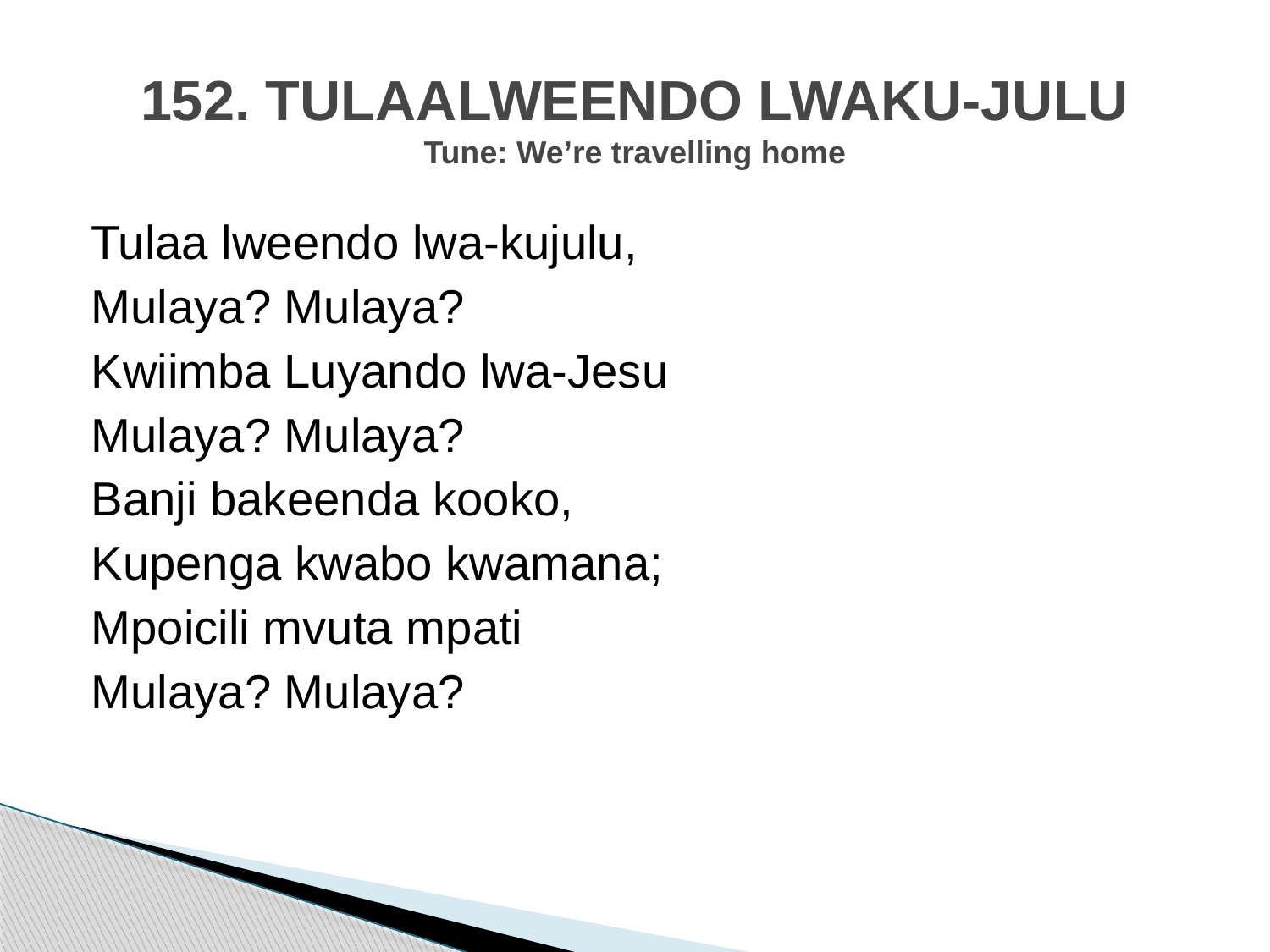

# 152. TULAALWEENDO LWAKU-JULU Tune: We’re travelling home
Tulaa lweendo lwa-kujulu,
Mulaya? Mulaya?
Kwiimba Luyando lwa-Jesu
Mulaya? Mulaya?
Banji bakeenda kooko,
Kupenga kwabo kwamana;
Mpoicili mvuta mpati
Mulaya? Mulaya?